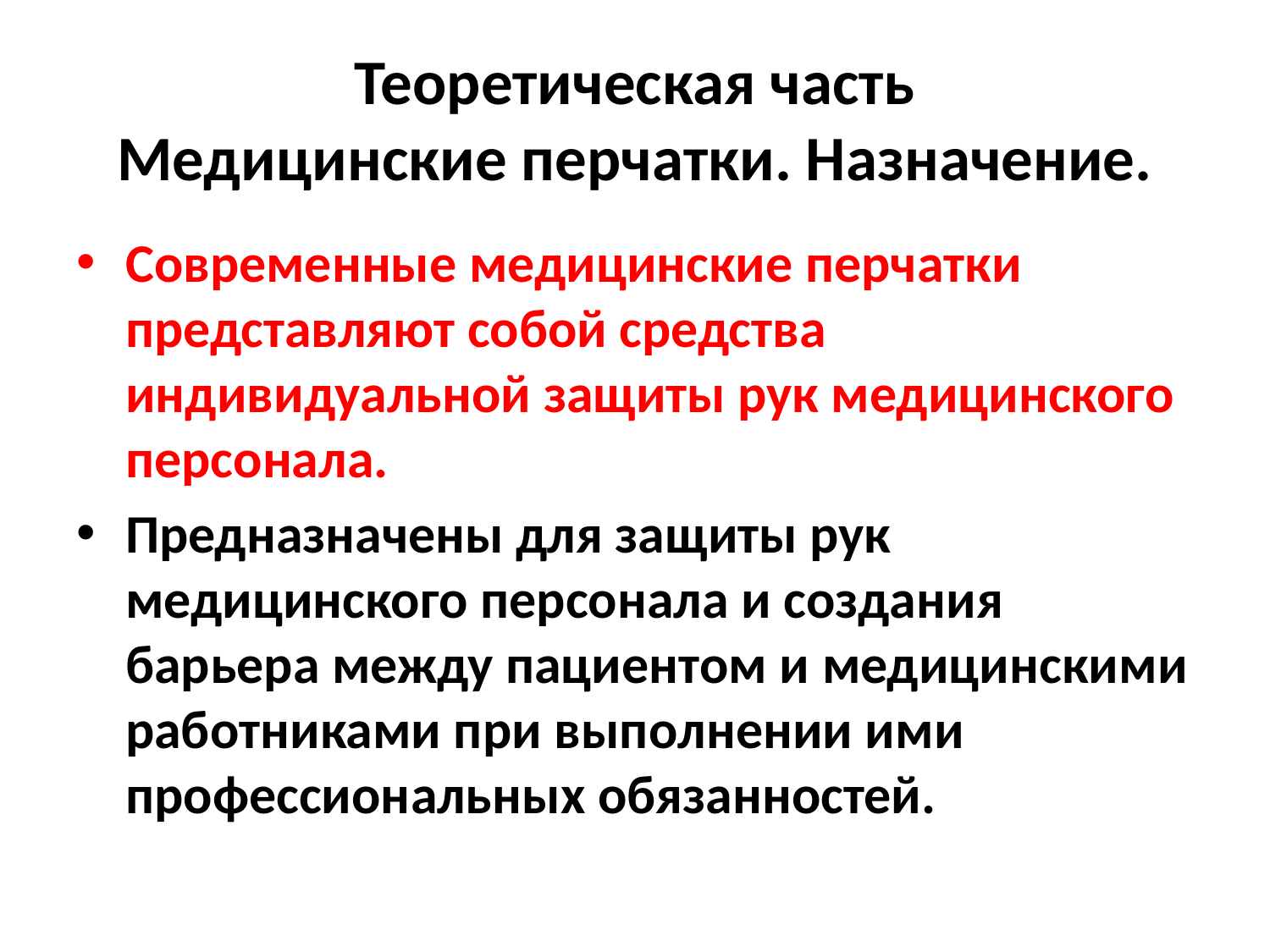

# Теоретическая часть Медицинские перчатки. Назначение.
Современные медицинские перчатки представляют собой средства индивидуальной защиты рук медицинского персонала.
Предназначены для защиты рук медицинского персонала и создания барьера между пациентом и медицинскими работниками при выполнении ими профессиональных обязанностей.